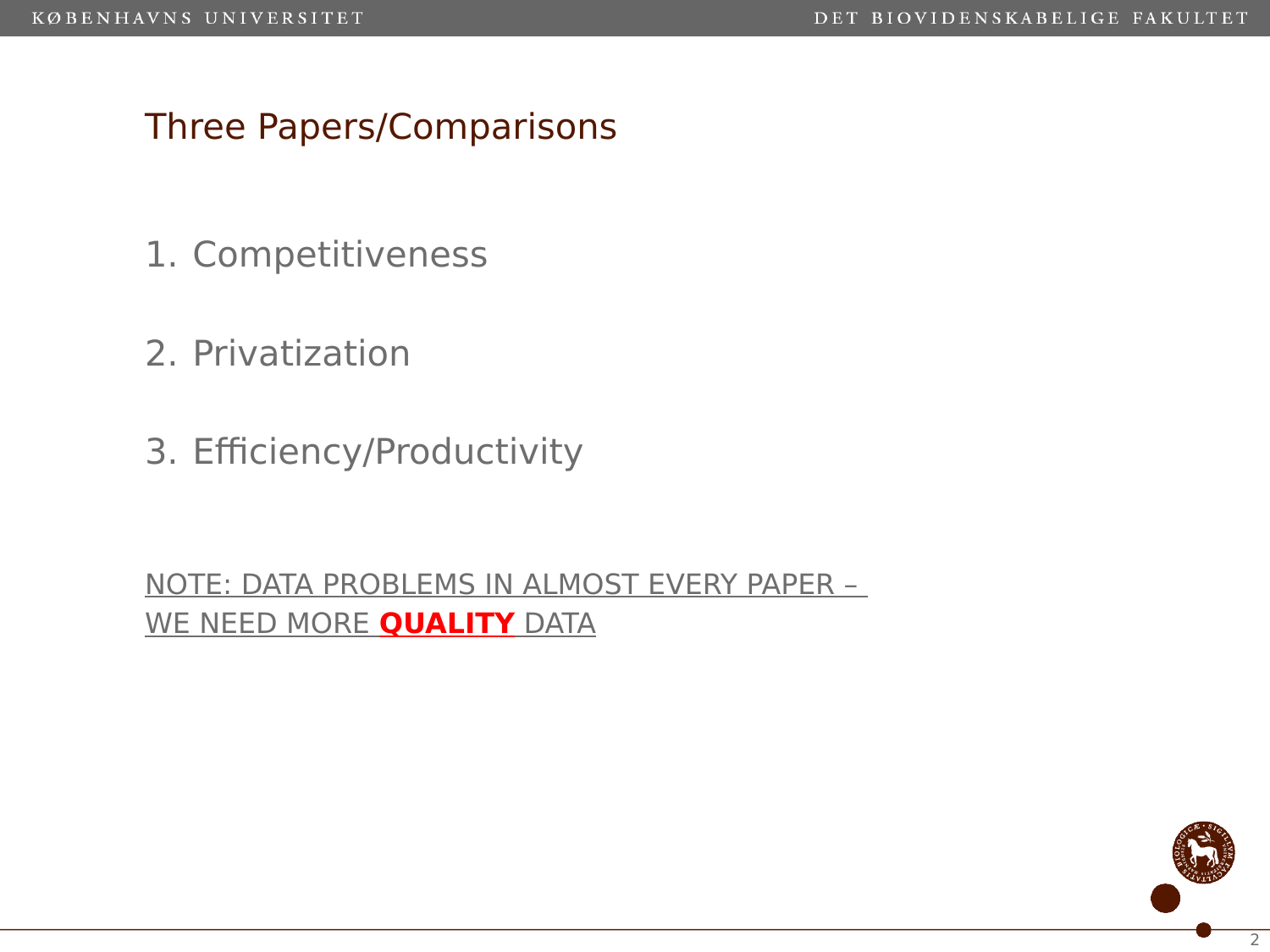

# Three Papers/Comparisons

Competitiveness

Privatization

Efficiency/Productivity

NOTE: DATA PROBLEMS IN ALMOST EVERY PAPER –
WE NEED MORE QUALITY DATA